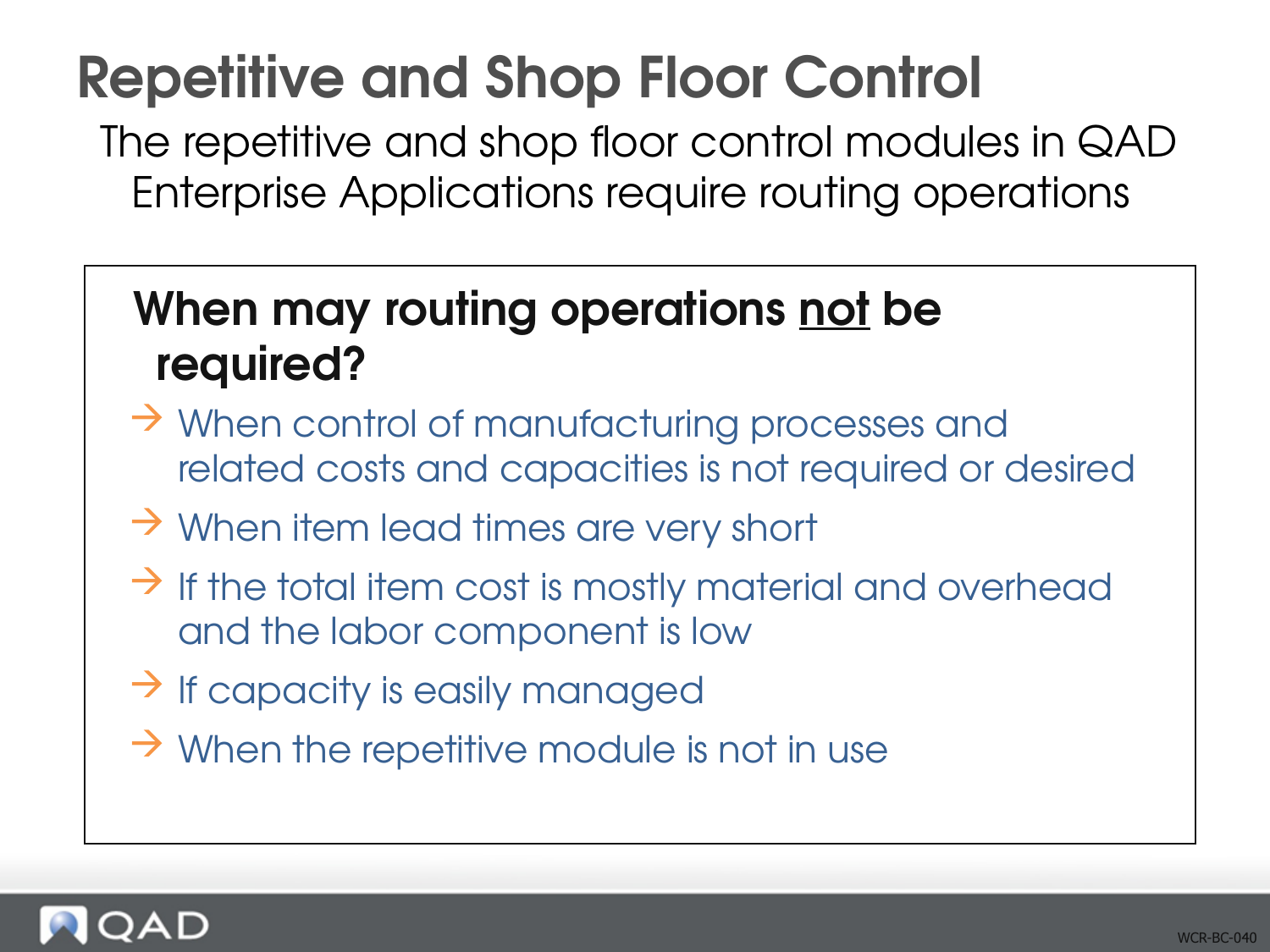

# Repetitive and Shop Floor Control
The repetitive and shop floor control modules in QAD Enterprise Applications require routing operations

When may routing operations not be required?
When control of manufacturing processes and related costs and capacities is not required or desired
When item lead times are very short
If the total item cost is mostly material and overhead and the labor component is low
If capacity is easily managed
When the repetitive module is not in use
WCR-BC-040